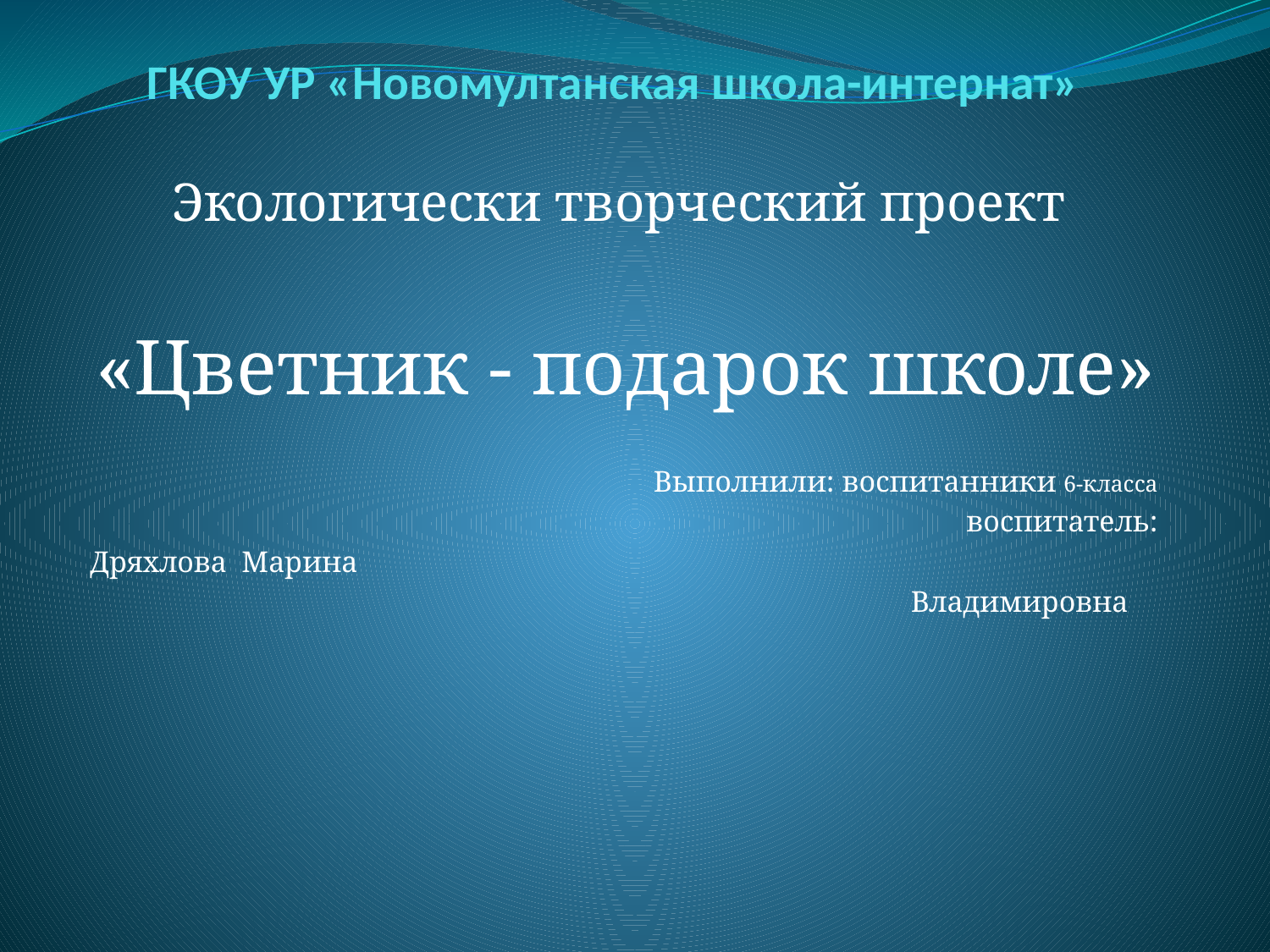

# ГКОУ УР «Новомултанская школа-интернат»

 Экологически творческий проект

 «Цветник - подарок школе»

      Выполнили: воспитанники 6-класса
 воспитатель:
Дряхлова  Марина
                                                   Владимировна